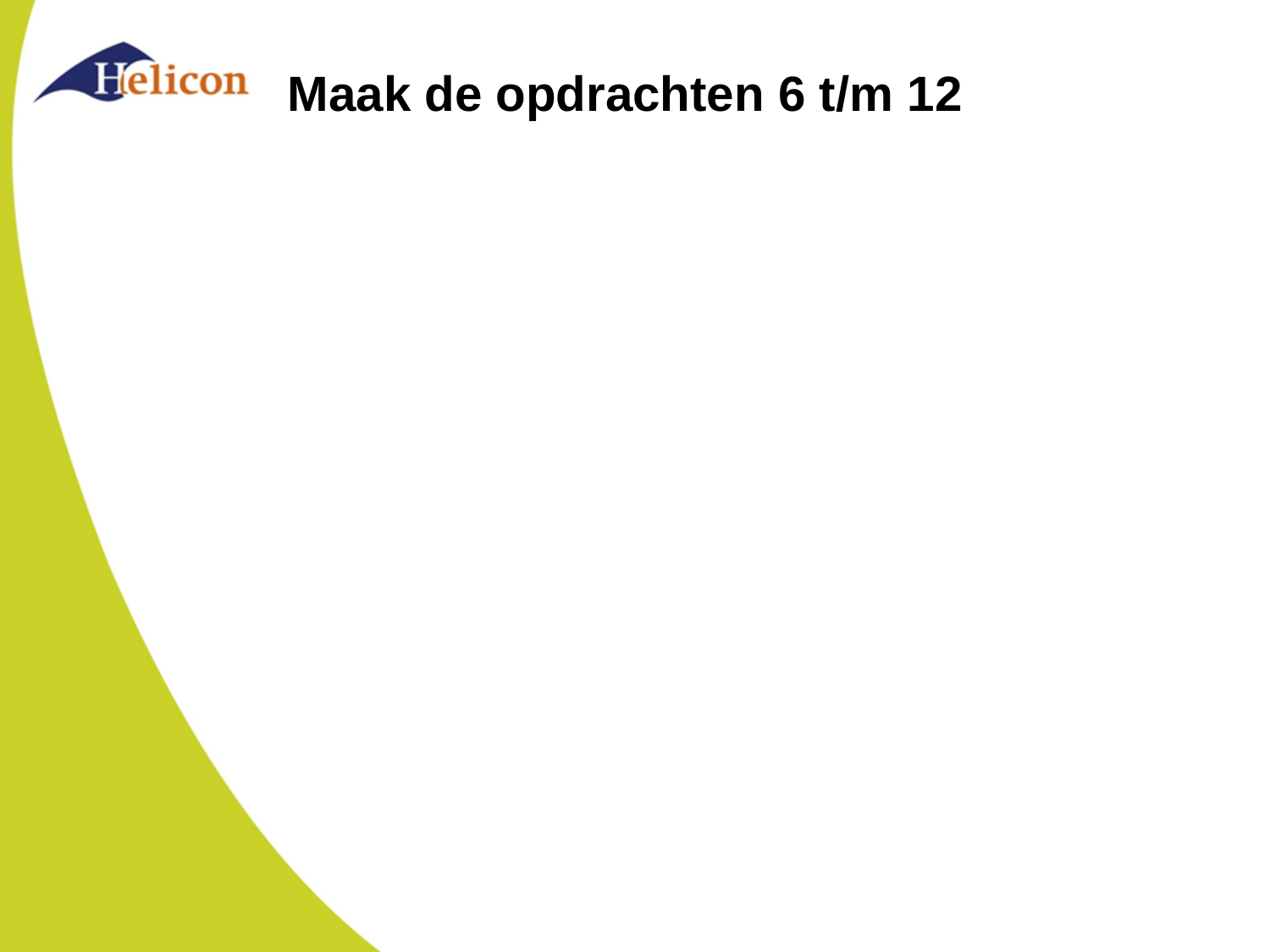

# Maak de opdrachten 6 t/m 12